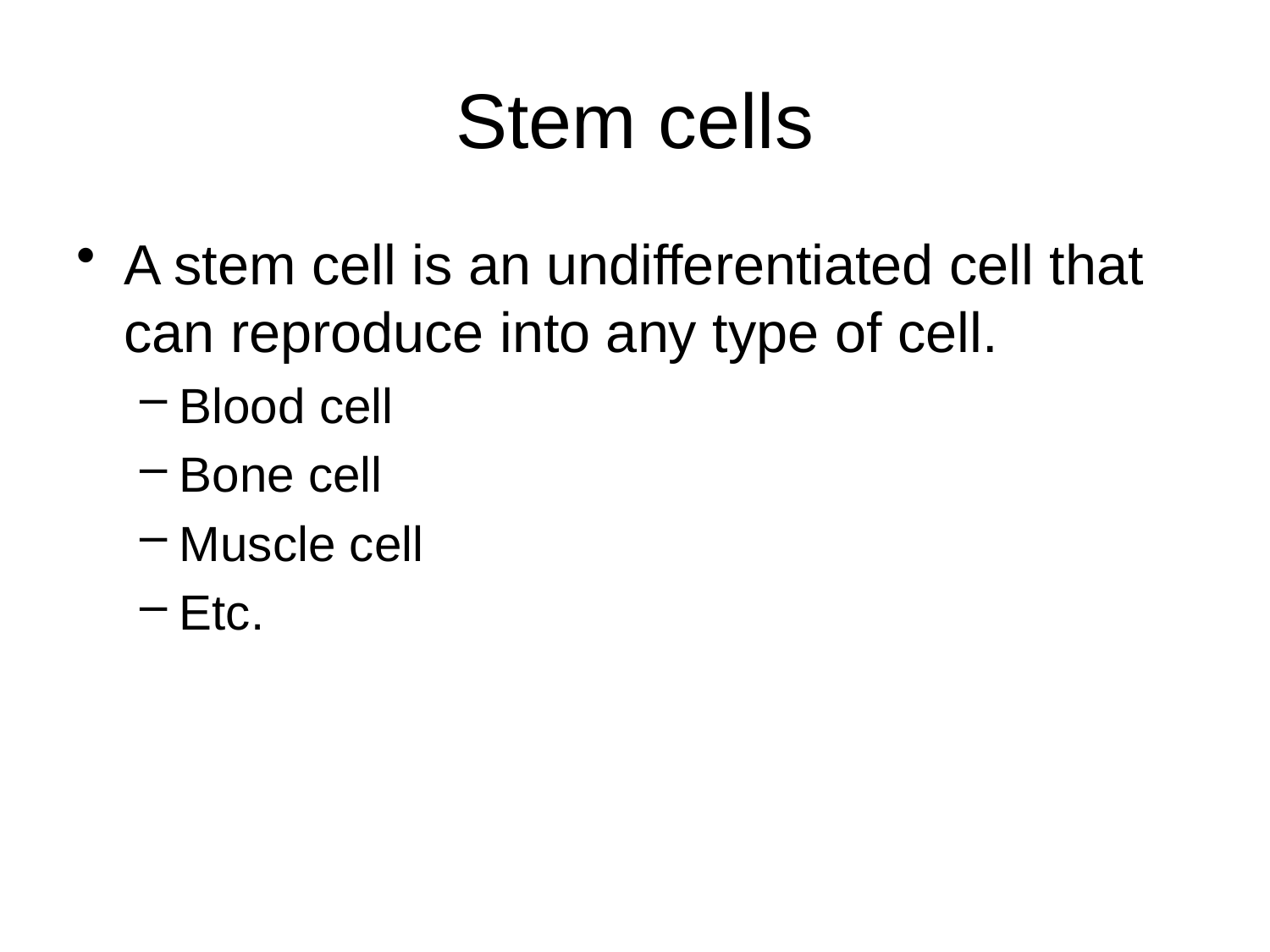

# Stem cells
A stem cell is an undifferentiated cell that can reproduce into any type of cell.
Blood cell
Bone cell
Muscle cell
Etc.